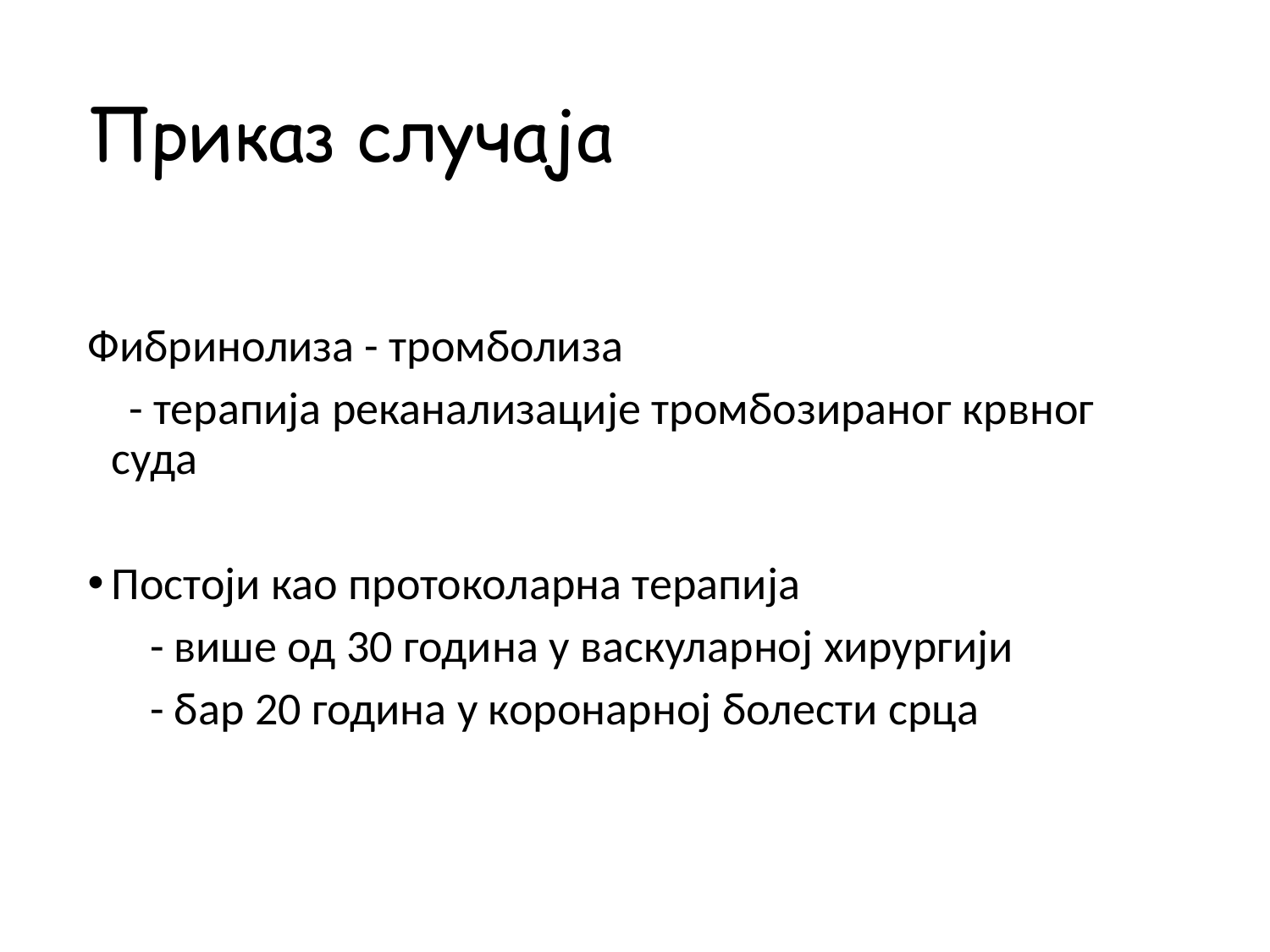

# Приказ случаја
Фибринолиза - тромболиза
    - терапија реканализације тромбозираног крвног суда

Постоји као протоколарна терапија
      - више од 30 година у васкуларној хирургији
      - бар 20 година у коронарној болести срца